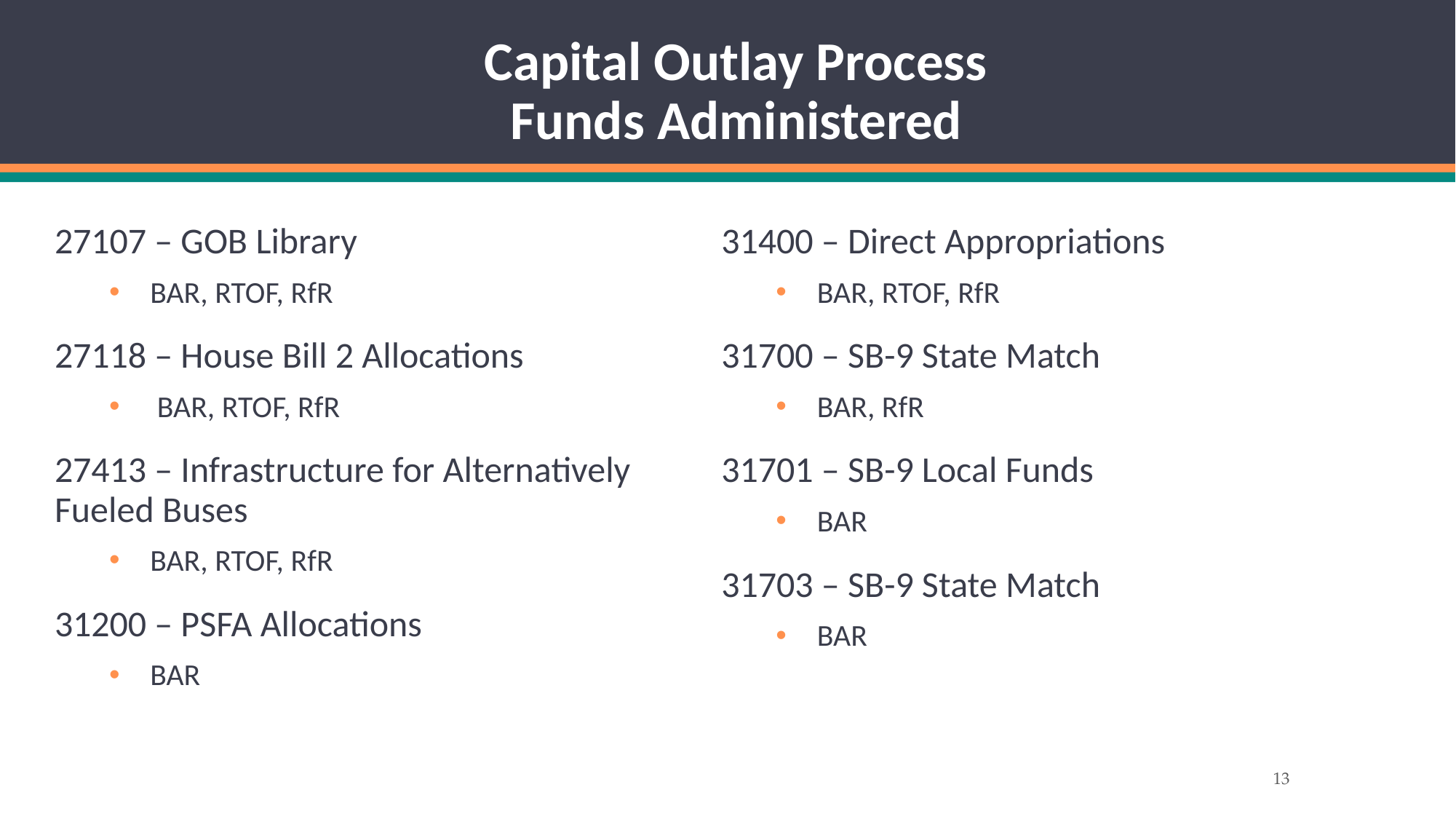

# Capital Outlay Process Funds Administered
27107 – GOB Library
BAR, RTOF, RfR
27118 – House Bill 2 Allocations
 BAR, RTOF, RfR
27413 – Infrastructure for Alternatively Fueled Buses
BAR, RTOF, RfR
31200 – PSFA Allocations
BAR
31400 – Direct Appropriations
BAR, RTOF, RfR
31700 – SB-9 State Match
BAR, RfR
31701 – SB-9 Local Funds
BAR
31703 – SB-9 State Match
BAR
13